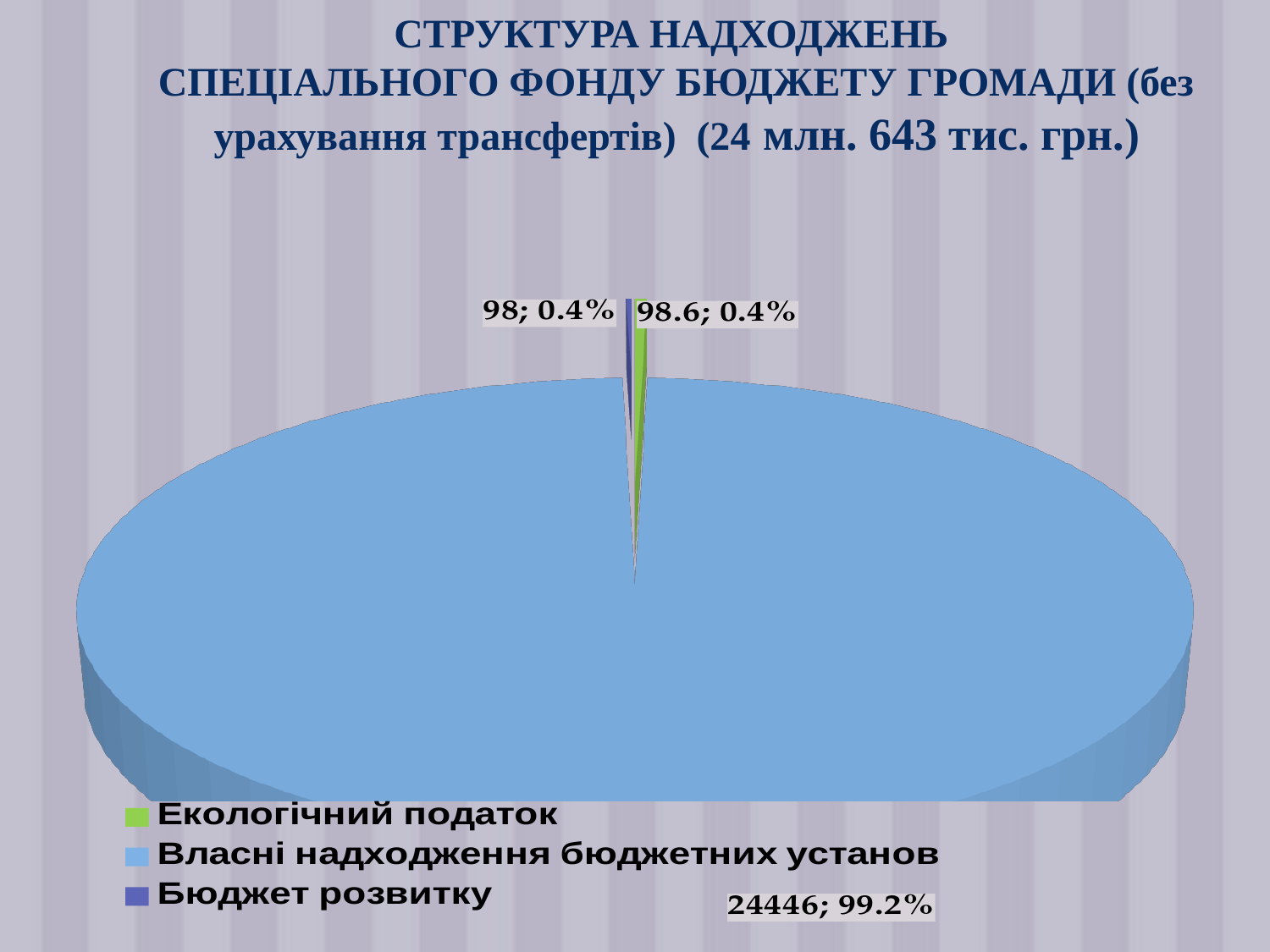

# СТРУКТУРА НАДХОДЖЕНЬ СПЕЦІАЛЬНОГО ФОНДУ БЮДЖЕТУ ГРОМАДИ (без урахування трансфертів)  (24 млн. 643 тис. грн.)

[unsupported chart]